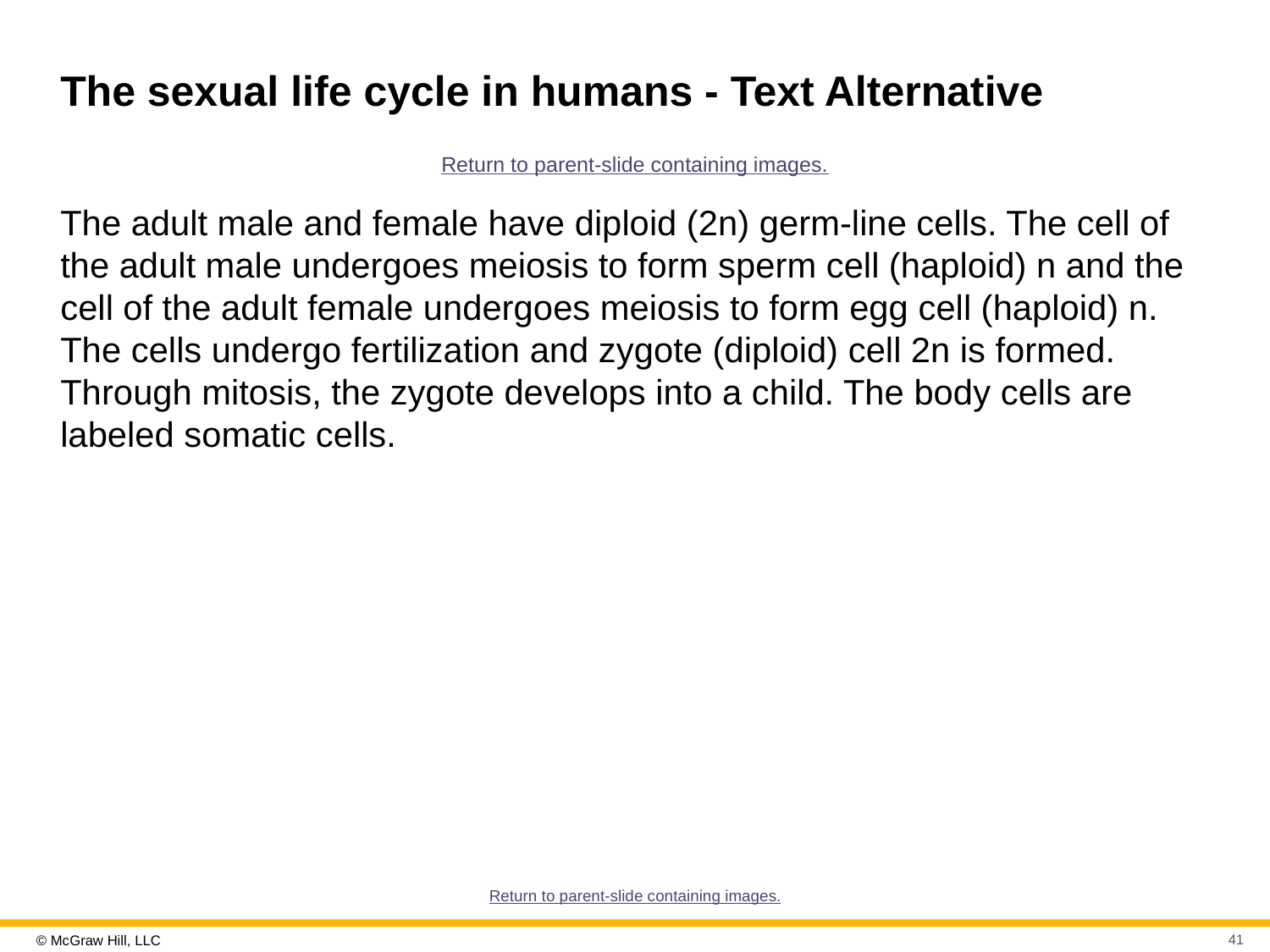

# The sexual life cycle in humans - Text Alternative
Return to parent-slide containing images.
The adult male and female have diploid (2n) germ-line cells. The cell of the adult male undergoes meiosis to form sperm cell (haploid) n and the cell of the adult female undergoes meiosis to form egg cell (haploid) n. The cells undergo fertilization and zygote (diploid) cell 2n is formed. Through mitosis, the zygote develops into a child. The body cells are labeled somatic cells.
Return to parent-slide containing images.
41